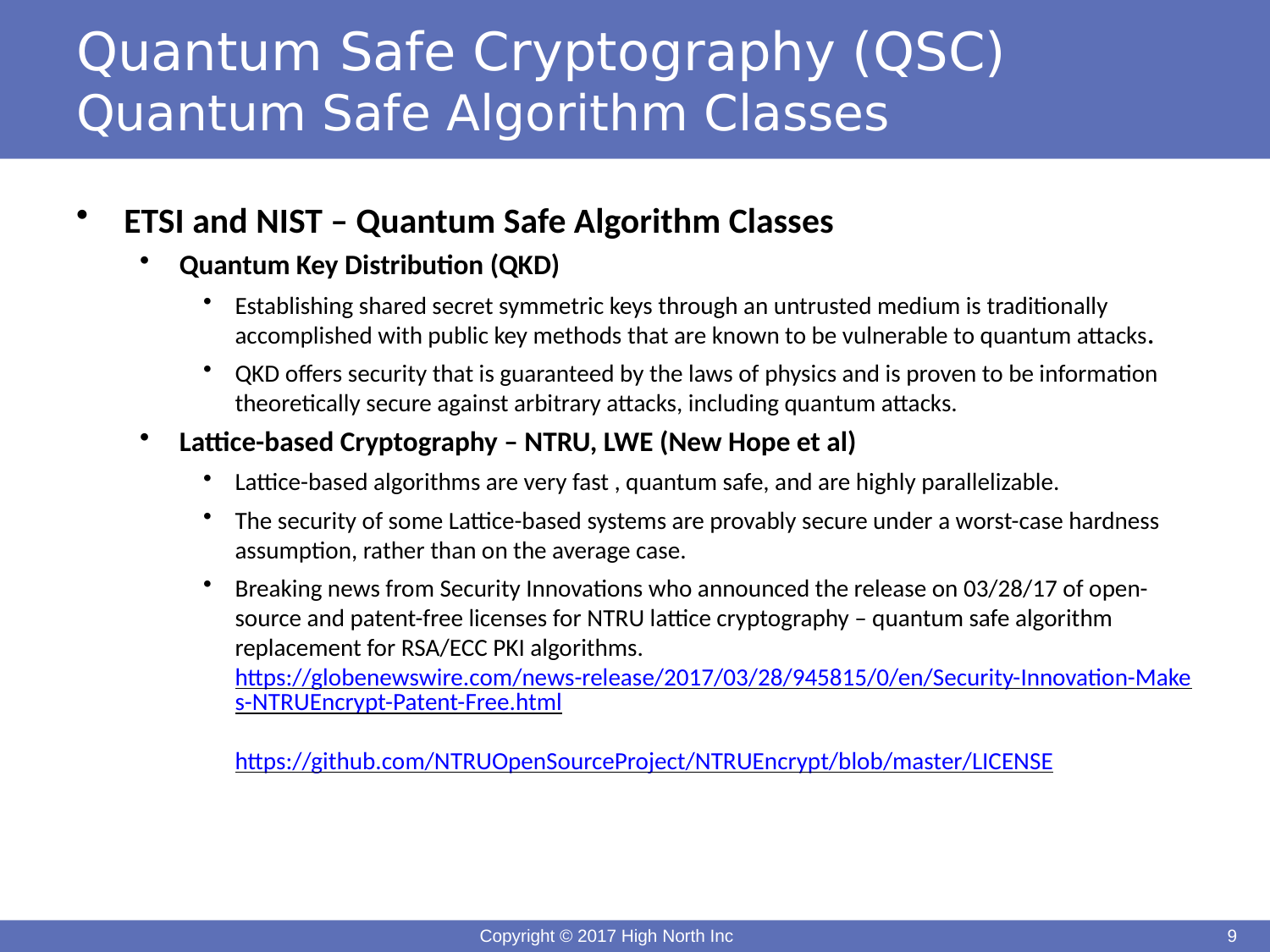

# Quantum Safe Cryptography (QSC) Quantum Safe Algorithm Classes

ETSI and NIST – Quantum Safe Algorithm Classes
Quantum Key Distribution (QKD)
Establishing shared secret symmetric keys through an untrusted medium is traditionally accomplished with public key methods that are known to be vulnerable to quantum attacks.
QKD offers security that is guaranteed by the laws of physics and is proven to be information theoretically secure against arbitrary attacks, including quantum attacks.
Lattice-based Cryptography – NTRU, LWE (New Hope et al)
Lattice-based algorithms are very fast , quantum safe, and are highly parallelizable.
The security of some Lattice-based systems are provably secure under a worst-case hardness assumption, rather than on the average case.
Breaking news from Security Innovations who announced the release on 03/28/17 of open-source and patent-free licenses for NTRU lattice cryptography – quantum safe algorithm replacement for RSA/ECC PKI algorithms.
https://globenewswire.com/news-release/2017/03/28/945815/0/en/Security-Innovation-Makes-NTRUEncrypt-Patent-Free.html
https://github.com/NTRUOpenSourceProject/NTRUEncrypt/blob/master/LICENSE

Copyright © 2017 High North Inc
9